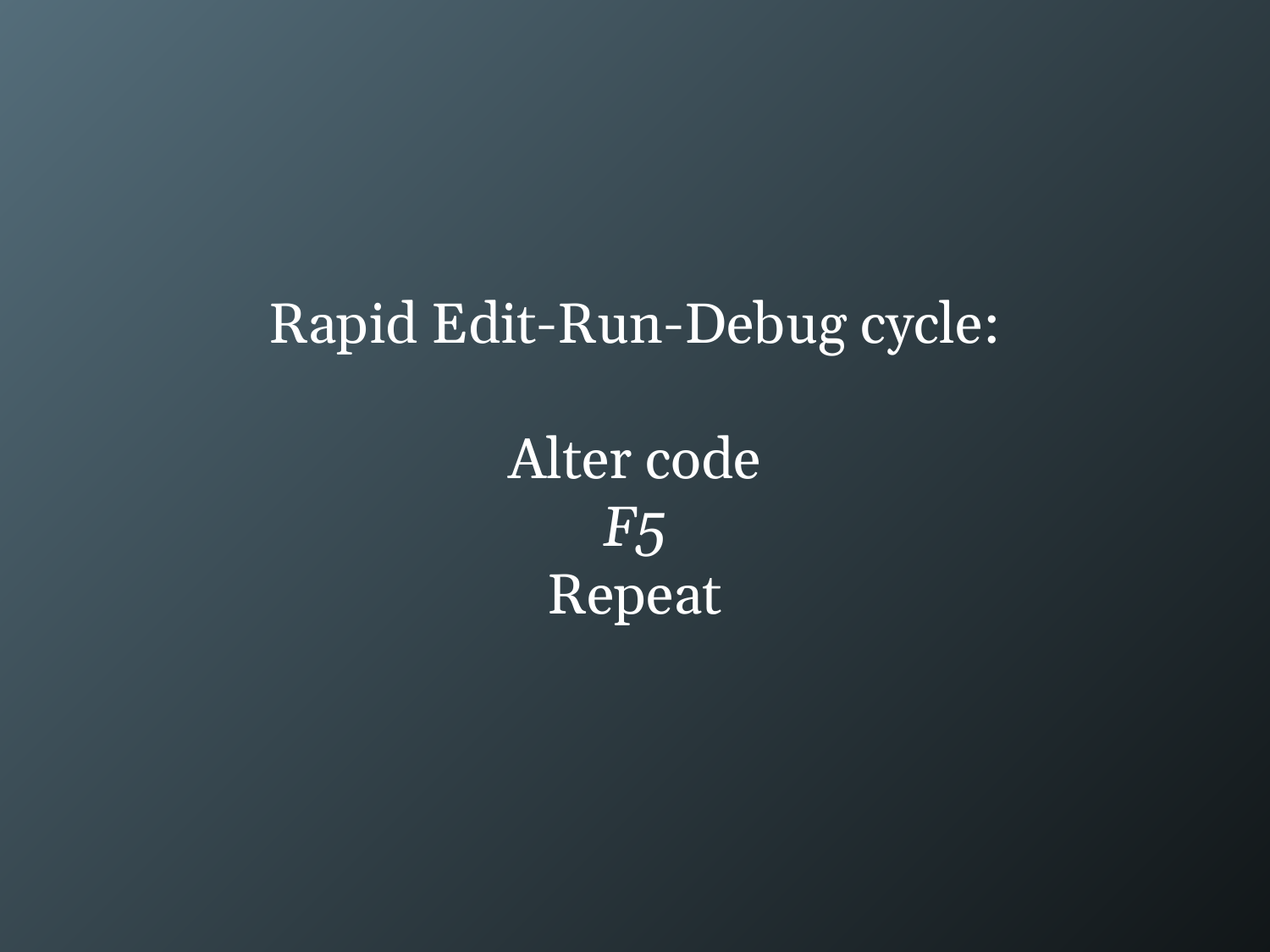

# Rapid Edit-Run-Debug cycle: Alter code F5 Repeat